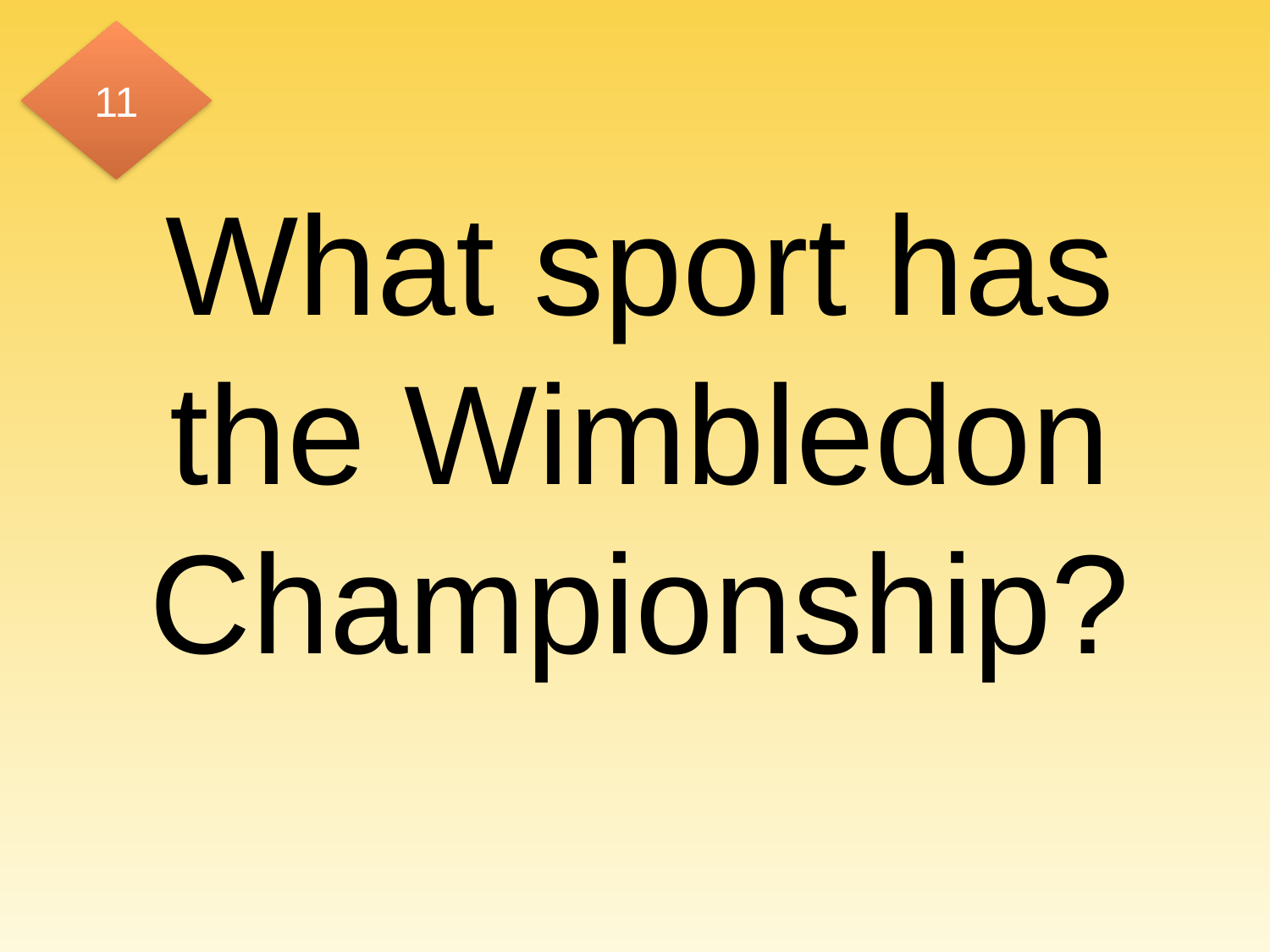

11
# What sport has the Wimbledon Championship?